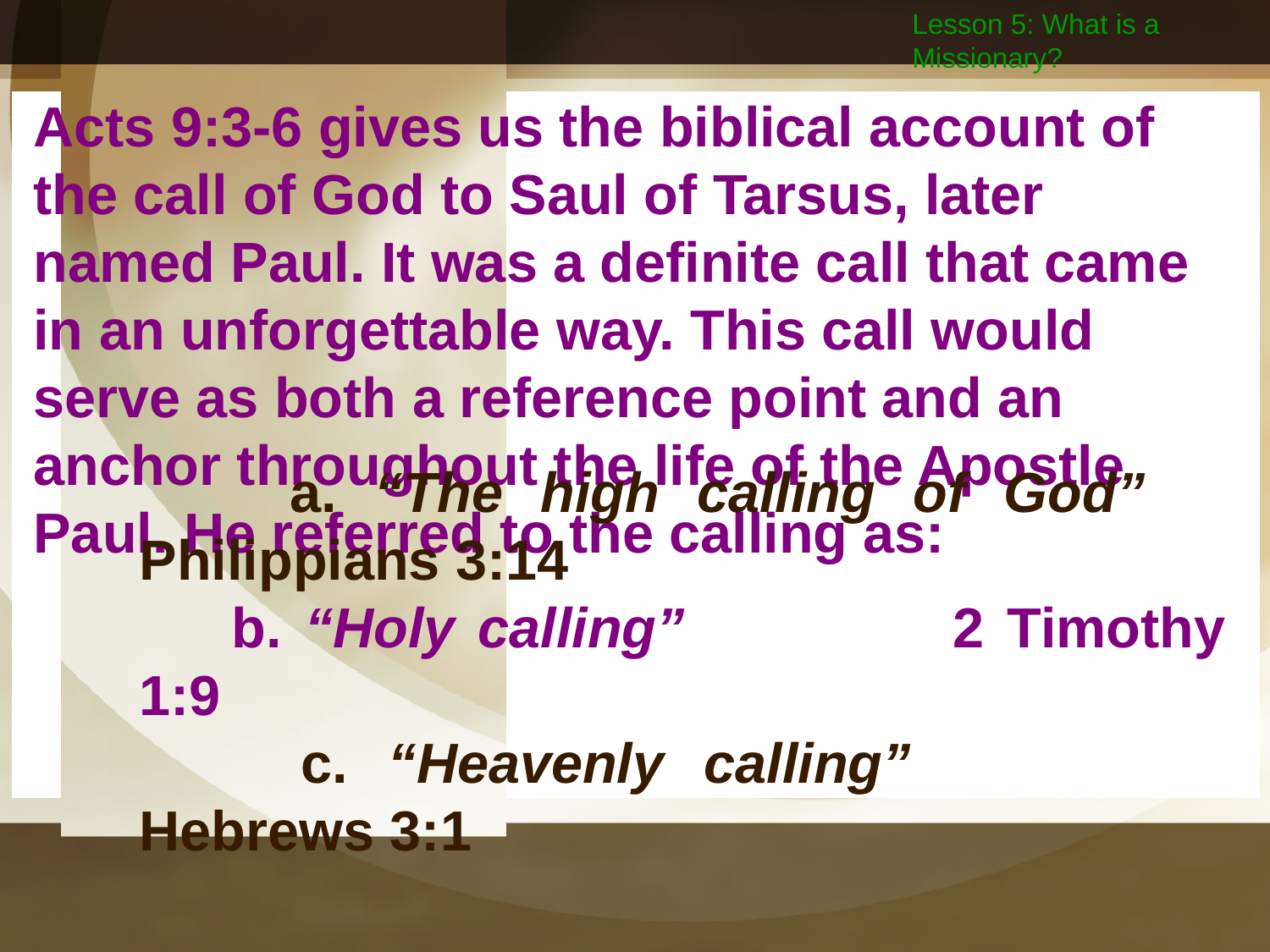

Lesson 5: What is a Missionary?
Acts 9:3-6 gives us the biblical account of the call of God to Saul of Tarsus, later named Paul. It was a definite call that came in an unforgettable way. This call would serve as both a reference point and an anchor throughout the life of the Apostle Paul. He referred to the calling as:
    a. “The high calling of God”	 Philippians 3:14
    b. “Holy calling”	 		2 Timothy 1:9
    c. “Heavenly calling” 	 	Hebrews 3:1